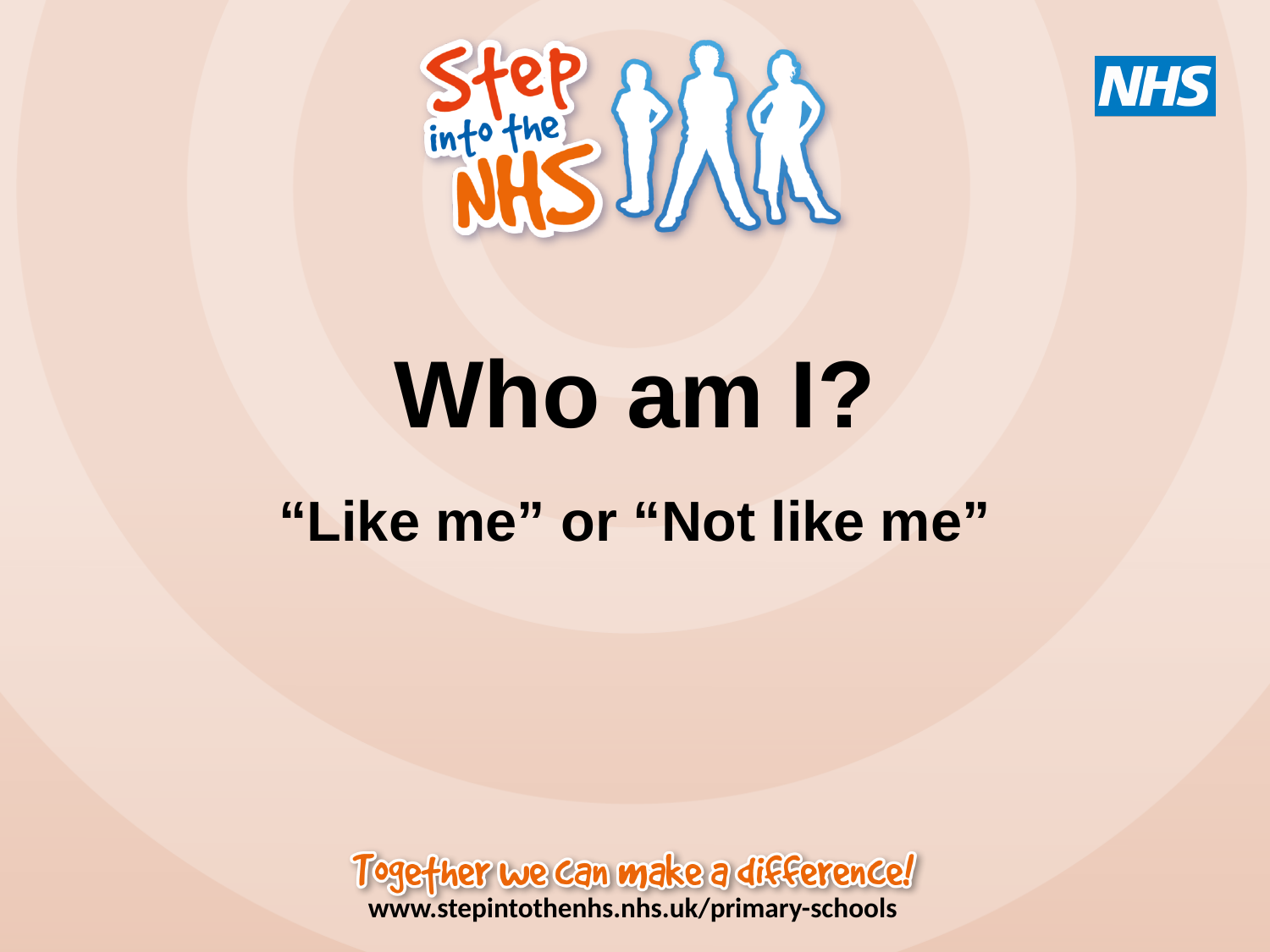

# Who am I?
“Like me” or “Not like me”